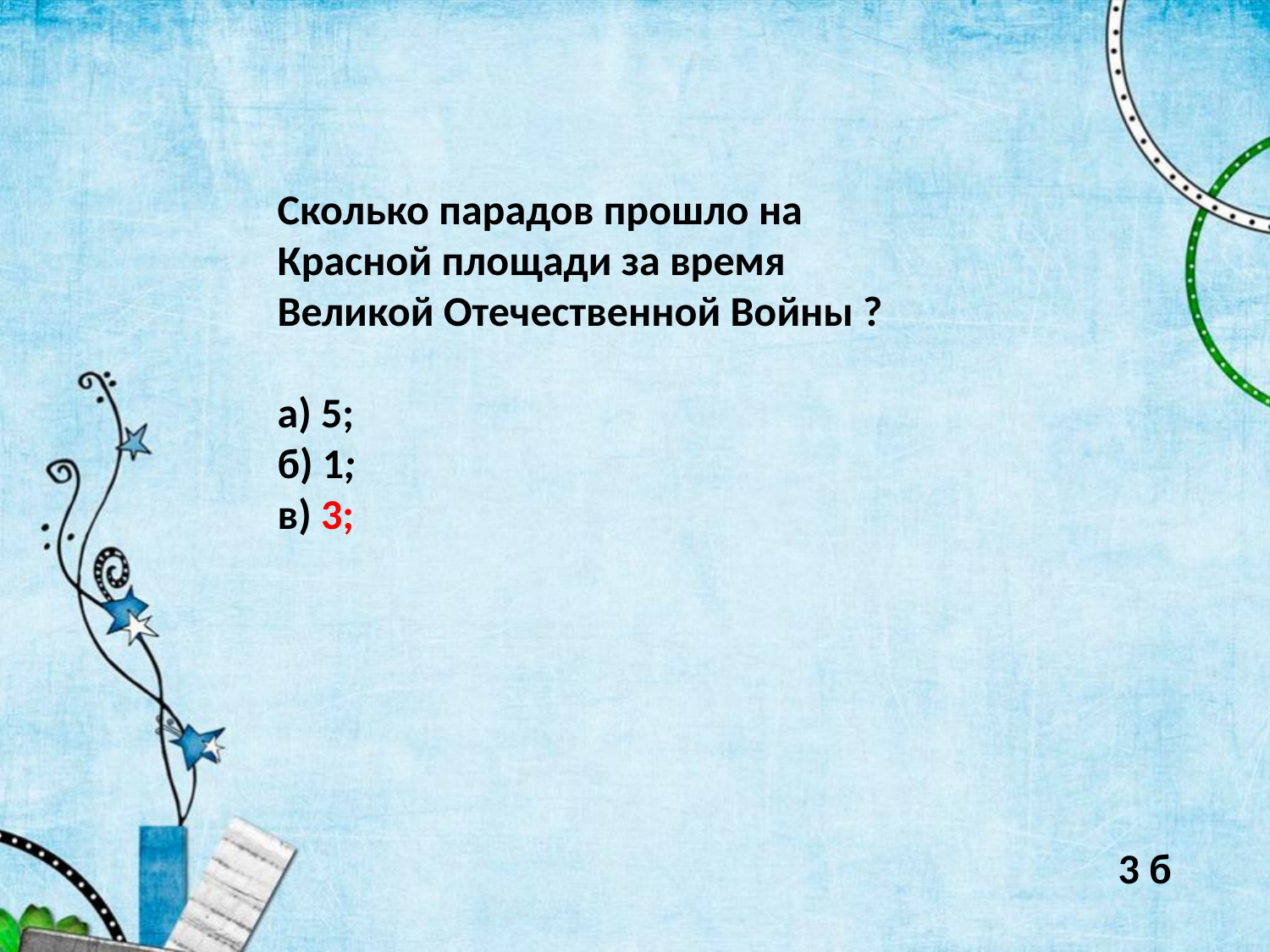

Сколько парадов прошло на Красной площади за время Великой Отечественной Войны ?
а) 5;
б) 1;
в) 3;
3 б